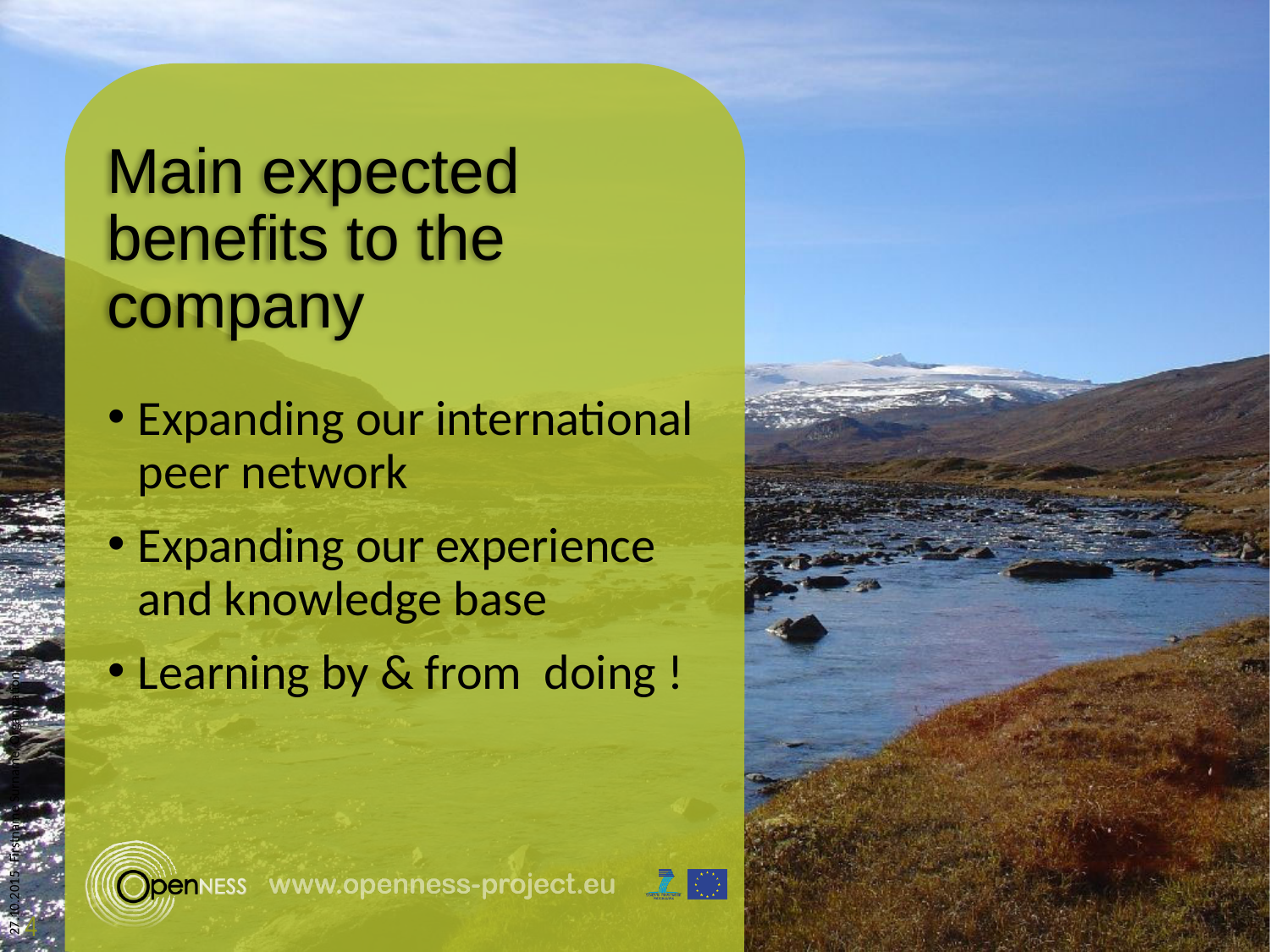

# Main expected benefits to the company
Expanding our international peer network
Expanding our experience and knowledge base
Learning by & from  doing !

Firstname Surname, Organization
4
27.10.2015